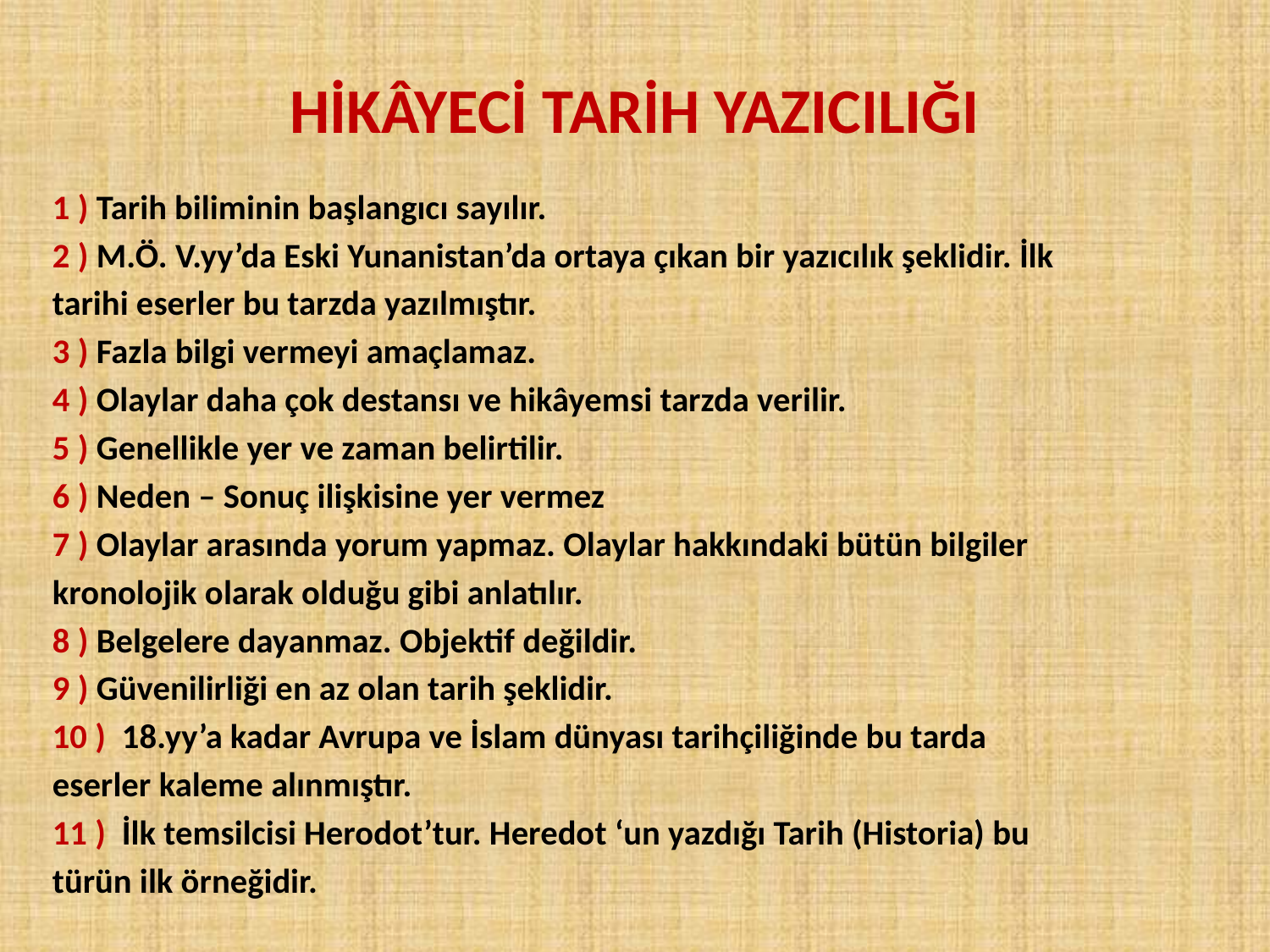

# HİKÂYECİ TARİH YAZICILIĞI
1 ) Tarih biliminin başlangıcı sayılır.
2 ) M.Ö. V.yy’da Eski Yunanistan’da ortaya çıkan bir yazıcılık şeklidir. İlk
tarihi eserler bu tarzda yazılmıştır.
3 ) Fazla bilgi vermeyi amaçlamaz.
4 ) Olaylar daha çok destansı ve hikâyemsi tarzda verilir.
5 ) Genellikle yer ve zaman belirtilir.
6 ) Neden – Sonuç ilişkisine yer vermez
7 ) Olaylar arasında yorum yapmaz. Olaylar hakkındaki bütün bilgiler
kronolojik olarak olduğu gibi anlatılır.
8 ) Belgelere dayanmaz. Objektif değildir.
9 ) Güvenilirliği en az olan tarih şeklidir.
10 )  18.yy’a kadar Avrupa ve İslam dünyası tarihçiliğinde bu tarda
eserler kaleme alınmıştır.
11 )  İlk temsilcisi Herodot’tur. Heredot ‘un yazdığı Tarih (Historia) bu
türün ilk örneğidir.